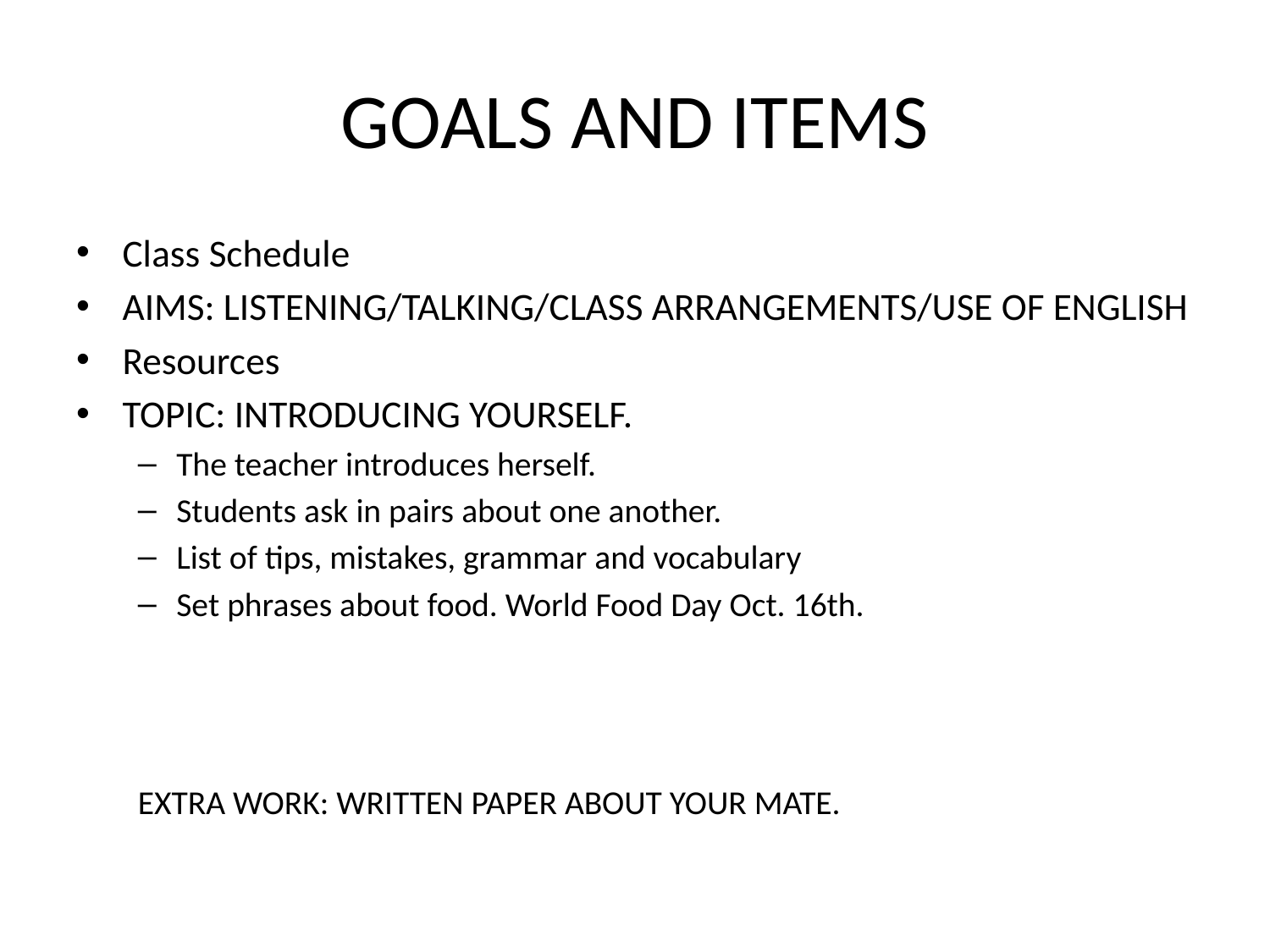

# GOALS AND ITEMS
Class Schedule
AIMS: LISTENING/TALKING/CLASS ARRANGEMENTS/USE OF ENGLISH
Resources
TOPIC: INTRODUCING YOURSELF.
The teacher introduces herself.
Students ask in pairs about one another.
List of tips, mistakes, grammar and vocabulary
Set phrases about food. World Food Day Oct. 16th.

EXTRA WORK: WRITTEN PAPER ABOUT YOUR MATE.